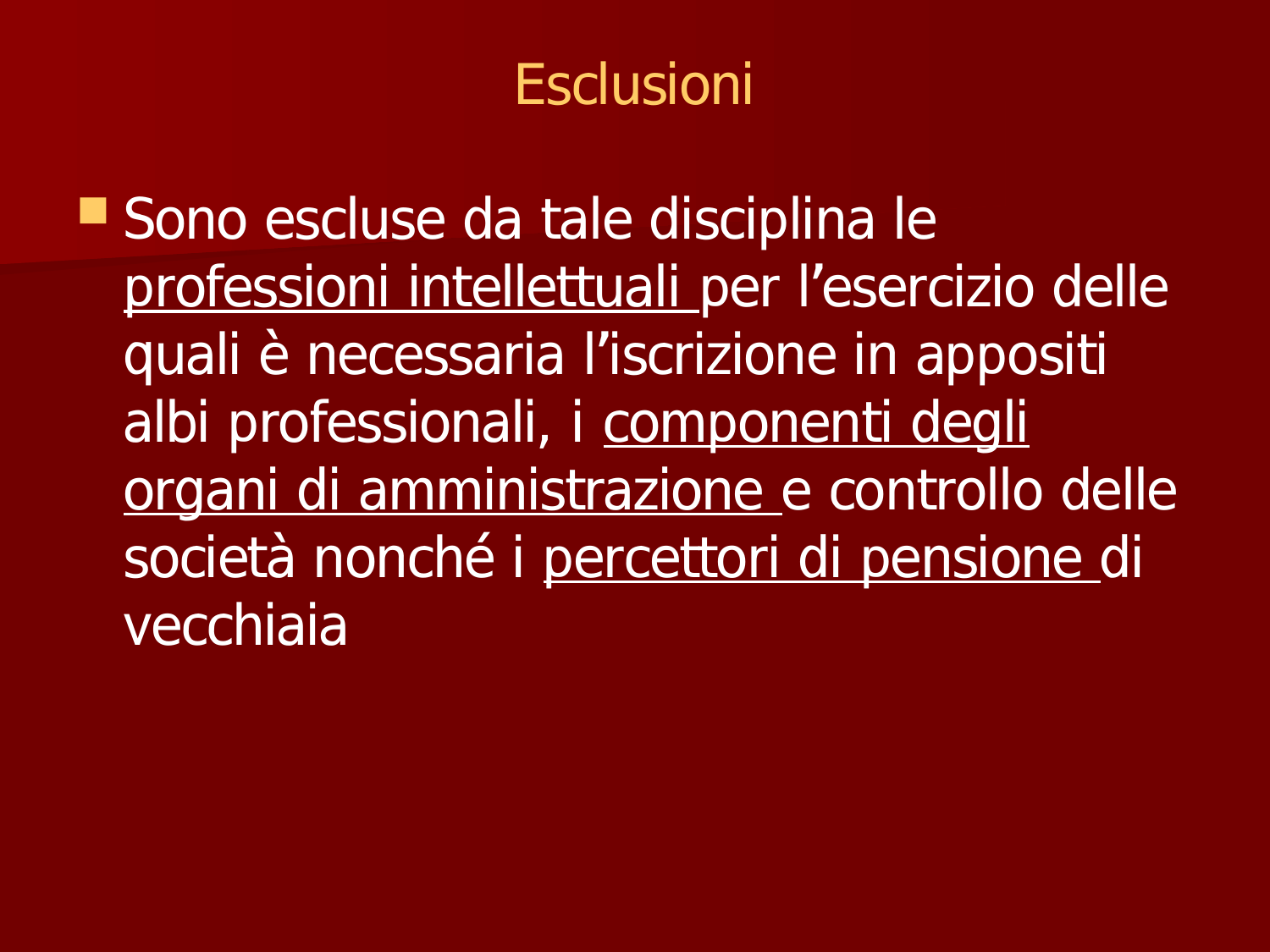

# Esclusioni
Sono escluse da tale disciplina le professioni intellettuali per l’esercizio delle quali è necessaria l’iscrizione in appositi albi professionali, i componenti degli organi di amministrazione e controllo delle società nonché i percettori di pensione di vecchiaia